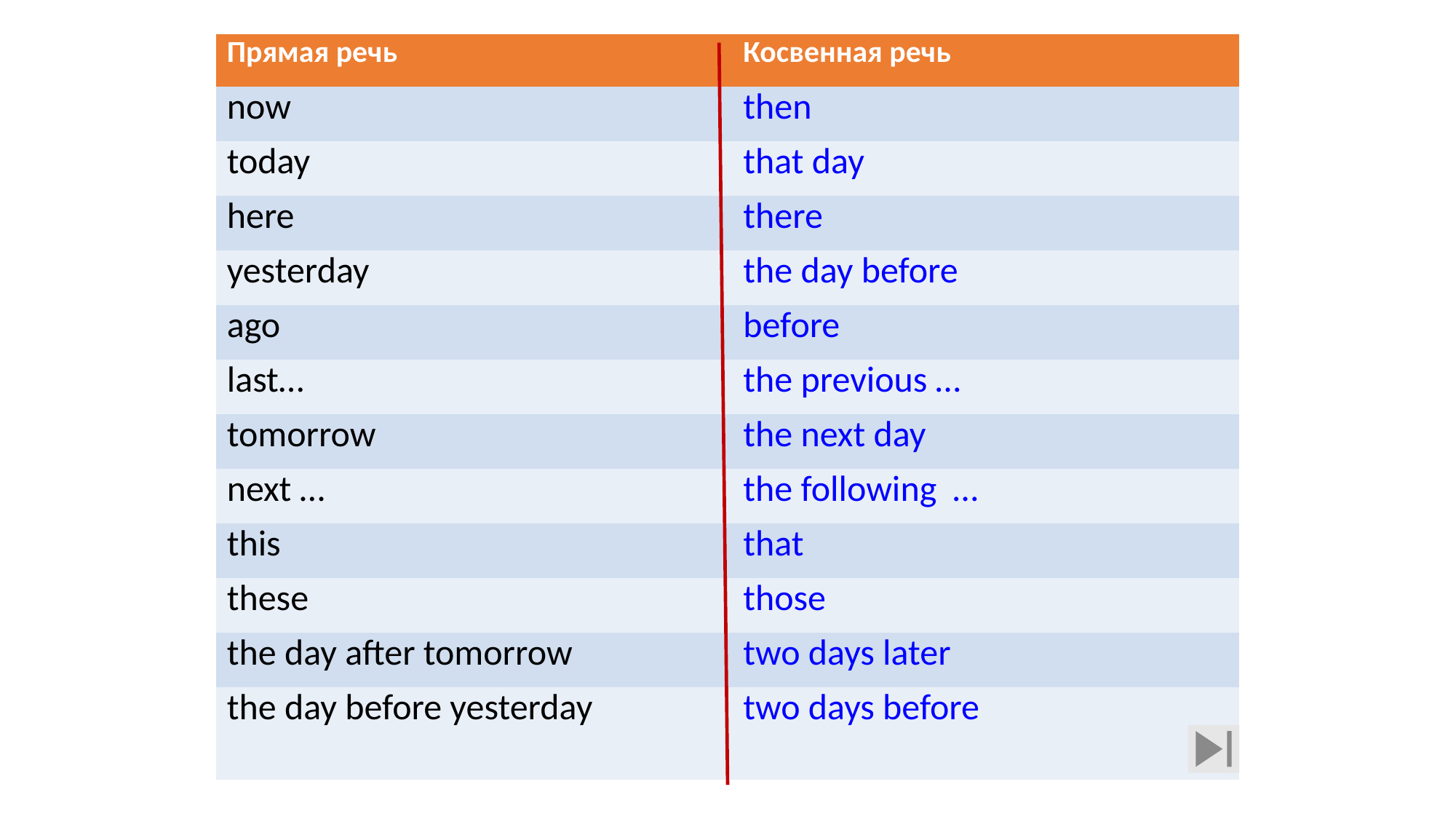

| Прямая речь | Косвенная речь |
| --- | --- |
| now | then |
| today | that day |
| here | there |
| yesterday | the day before |
| ago | before |
| last… | the previous … |
| tomorrow | the next day |
| next … | the following … |
| this | that |
| these | those |
| the day after tomorrow | two days later |
| the day before yesterday | two days before |